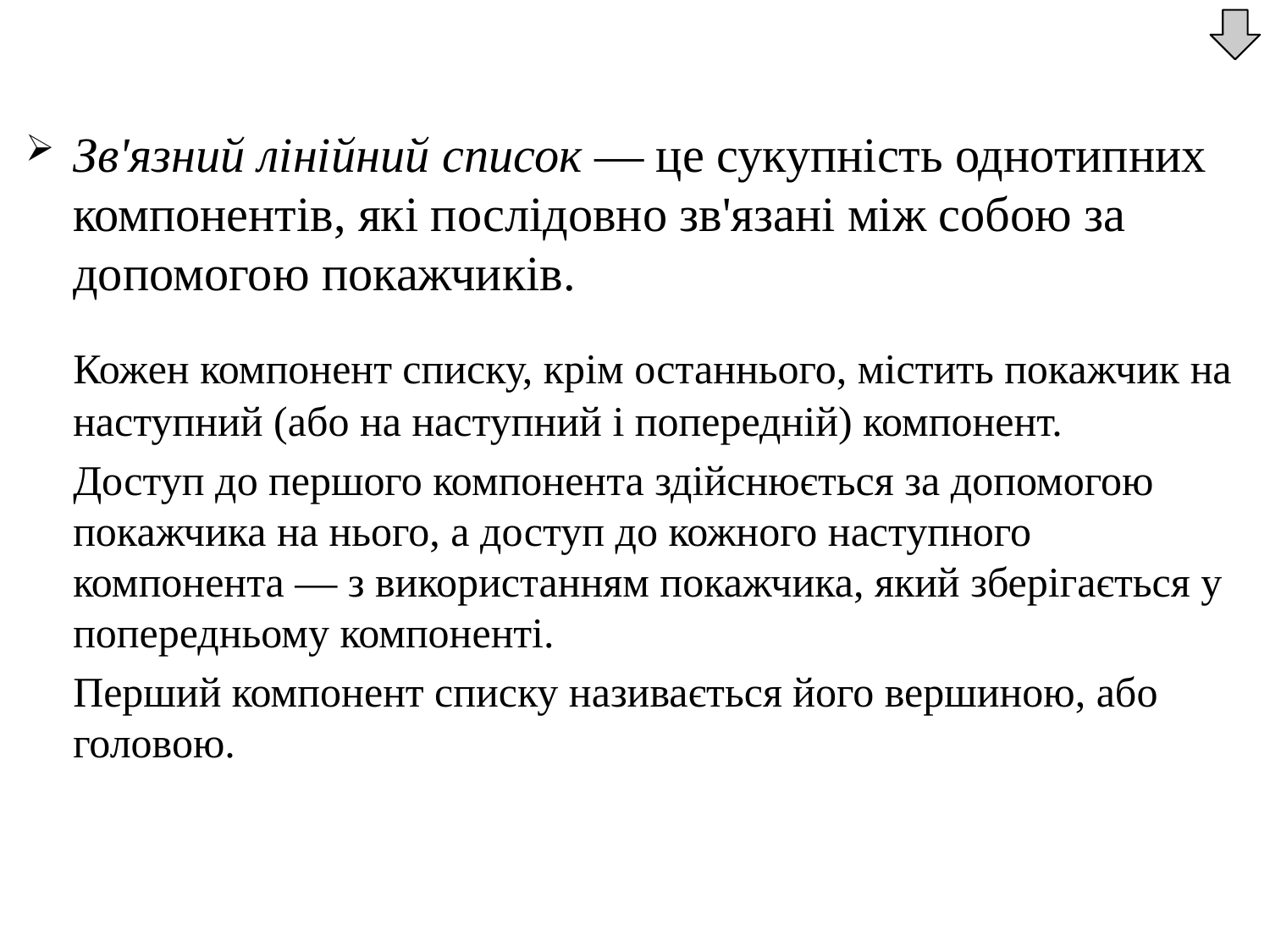

Зв'язний лінійний список — це сукупність однотипних компонентів, які послідовно зв'язані між собою за допомогою покажчиків.

	Кожен компонент списку, крім останнього, містить покажчик на наступний (або на наступний і попередній) компонент.
	Доступ до першого компонента здійснюється за допомогою покажчика на нього, а доступ до кожного наступного компонента — з використанням покажчика, який зберігається у попередньому компоненті.
	Перший компонент списку називається його вершиною, або головою.